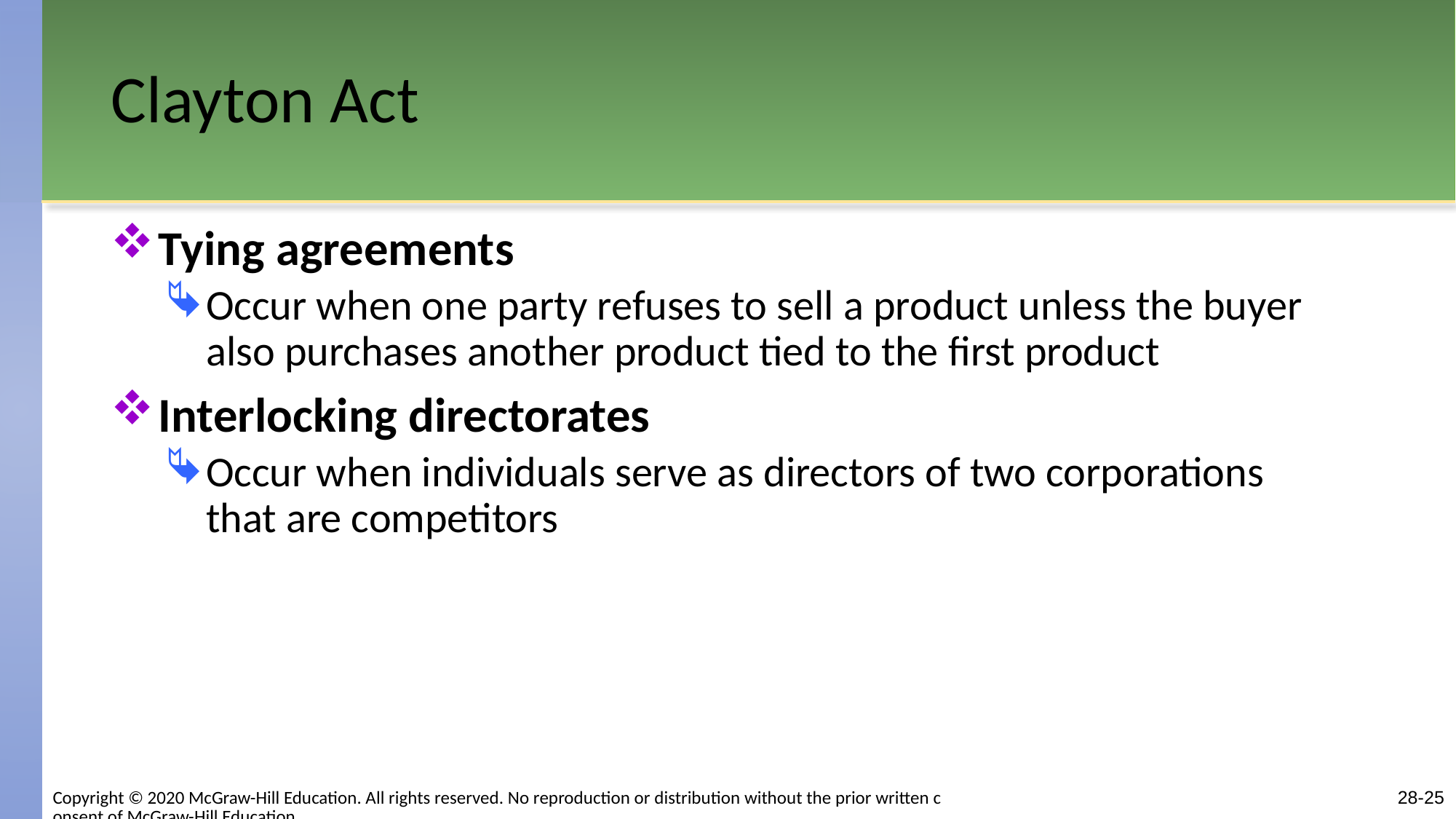

# Clayton Act
Tying agreements
Occur when one party refuses to sell a product unless the buyer also purchases another product tied to the first product
Interlocking directorates
Occur when individuals serve as directors of two corporations that are competitors

Copyright © 2020 McGraw-Hill Education. All rights reserved. No reproduction or distribution without the prior written consent of McGraw-Hill Education.
28-25